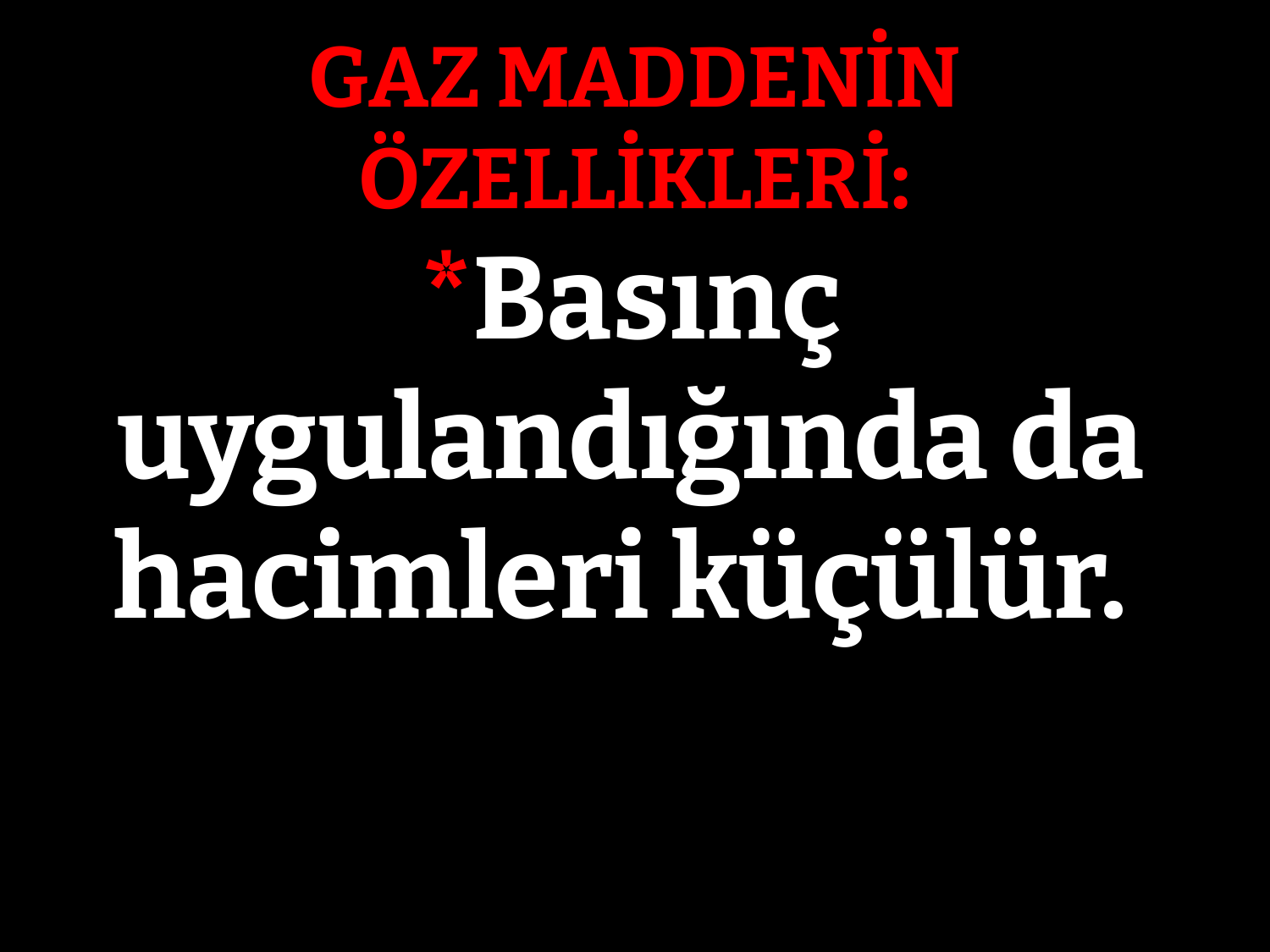

GAZ MADDENİN ÖZELLİKLERİ:
*Basınç uygulandığında da hacimleri küçülür.